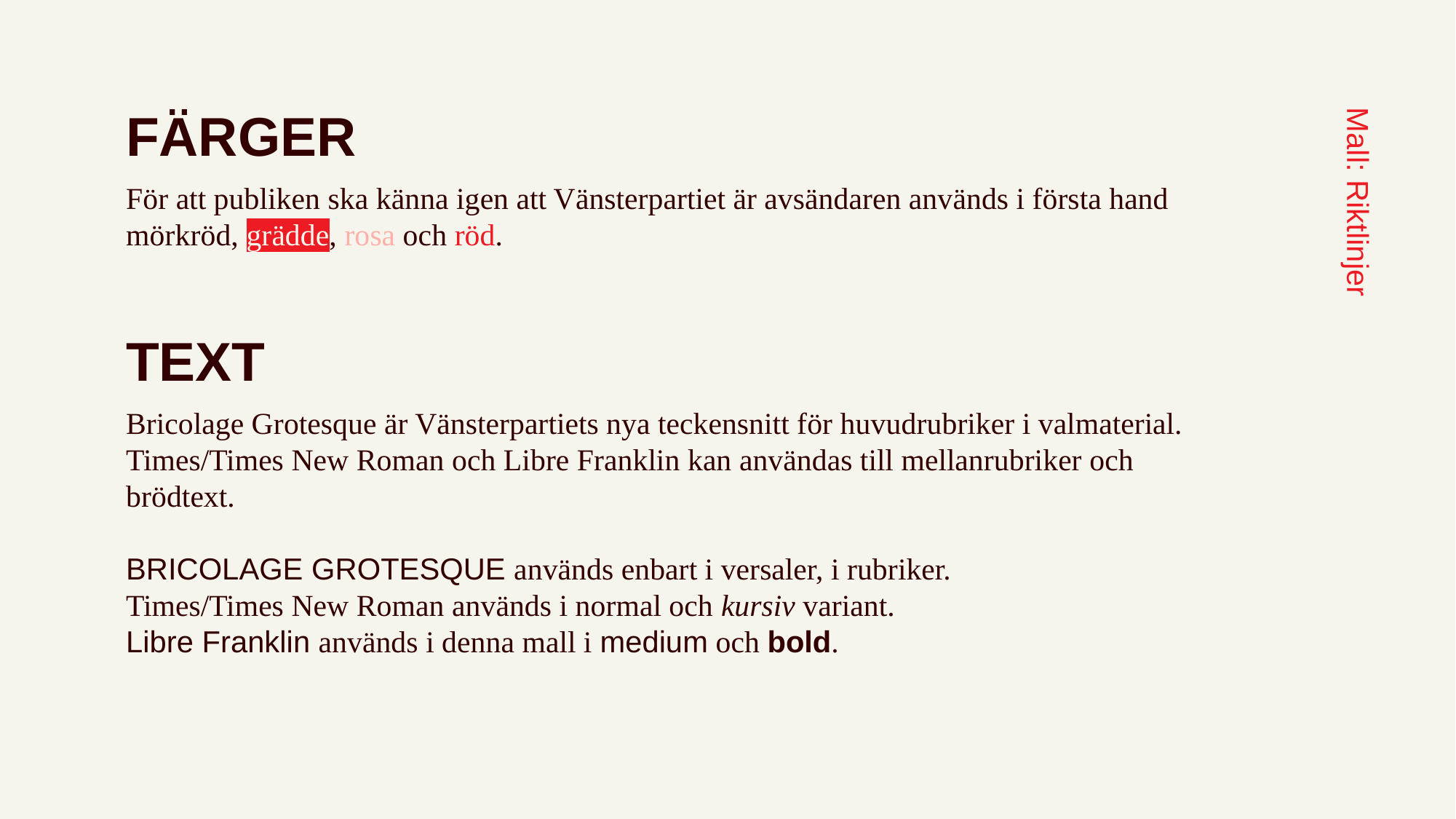

FÄRGER
För att publiken ska känna igen att Vänsterpartiet är avsändaren används i första hand mörkröd, grädde, rosa och röd.
Mall: Riktlinjer
TEXT
Bricolage Grotesque är Vänsterpartiets nya teckensnitt för huvudrubriker i valmaterial. Times/Times New Roman och Libre Franklin kan användas till mellanrubriker och brödtext.

BRICOLAGE GROTESQUE används enbart i versaler, i rubriker.
Times/Times New Roman används i normal och kursiv variant.
Libre Franklin används i denna mall i medium och bold.